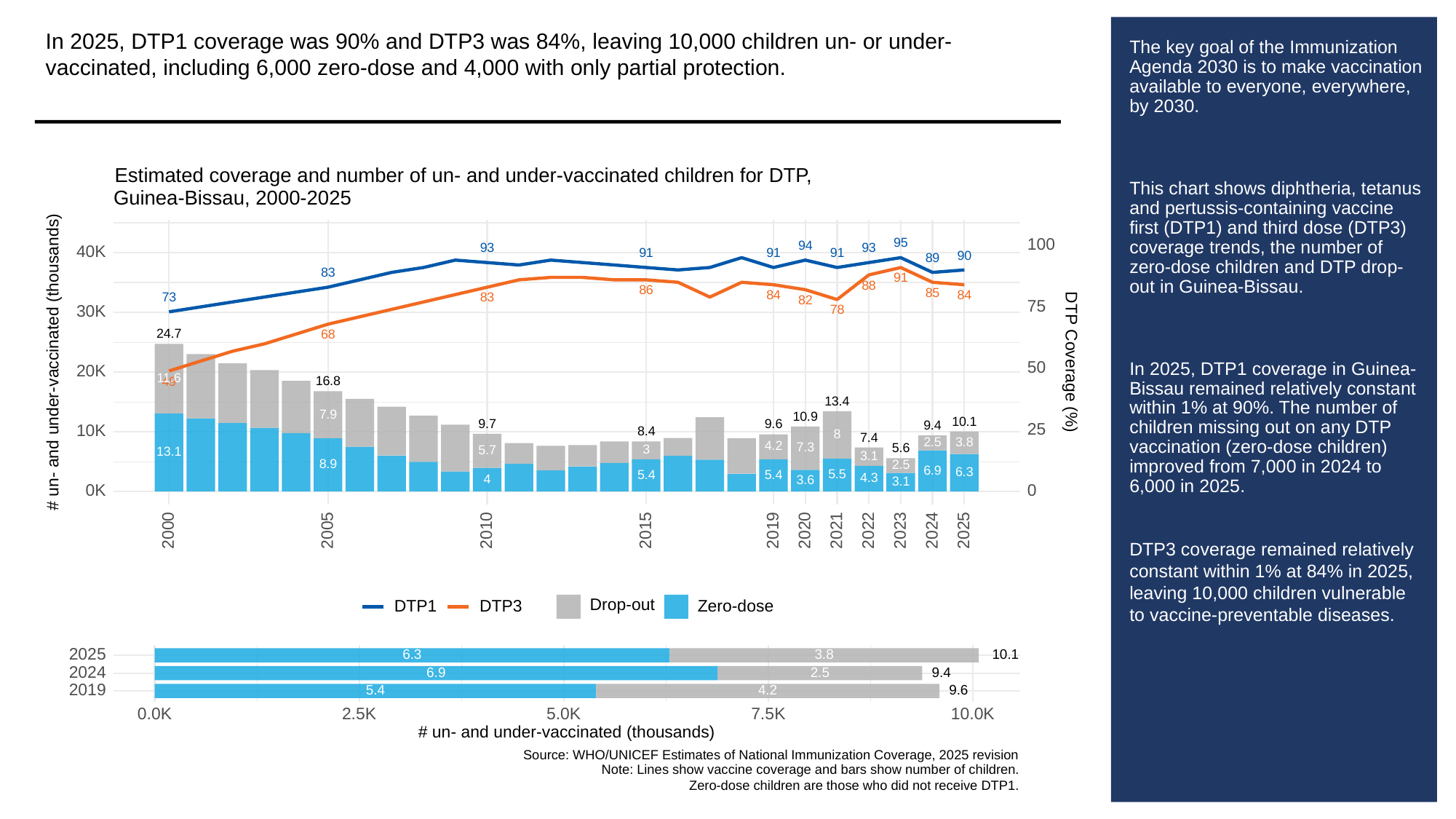

In 2025, DTP1 coverage was 90% and DTP3 was 84%, leaving 10,000 children un- or under-vaccinated, including 6,000 zero-dose and 4,000 with only partial protection.
# The key goal of the Immunization Agenda 2030 is to make vaccination available to everyone, everywhere, by 2030.

This chart shows diphtheria, tetanus and pertussis-containing vaccine first (DTP1) and third dose (DTP3) coverage trends, the number of zero-dose children and DTP drop-out in Guinea-Bissau.

In 2025, DTP1 coverage in Guinea-Bissau remained relatively constant within 1% at 90%. The number of children missing out on any DTP vaccination (zero-dose children) improved from 7,000 in 2024 to 6,000 in 2025.

DTP3 coverage remained relatively constant within 1% at 84% in 2025, leaving 10,000 children vulnerable to vaccine-preventable diseases.

Estimated coverage and number of un- and under-vaccinated children for DTP,
Guinea-Bissau, 2000-2025

95
100
94
93
93
40K
91
91
91
90

89

83
91
88

86
85
84
84
73
83
82
75
78
30K

24.7
68

# un- and under-vaccinated (thousands)
DTP Coverage (%)
50

20K

11.6
16.8
49

13.4

7.9

10.9

10.1

9.7
9.6
9.4

25

10K

8.4

8

7.4

3.8

2.5

4.2

7.3
5.6

3

5.7

13.1

3.1

8.9
2.5

6.9

6.3

5.5
5.4
5.4

4.3
4
3.6
3.1
0K
0

2023
2000
2005
2010
2015
2019
2020
2021
2022
2024
2025

Drop-out
DTP3
Zero-dose
DTP1

2025
6.3
3.8
10.1

2024
6.9
2.5
9.4

2019
9.6
5.4
4.2

0.0K
2.5K
5.0K
10.0K
7.5K
# un- and under-vaccinated (thousands)
Source: WHO/UNICEF Estimates of National Immunization Coverage, 2025 revision
Note: Lines show vaccine coverage and bars show number of children.
Zero-dose children are those who did not receive DTP1.